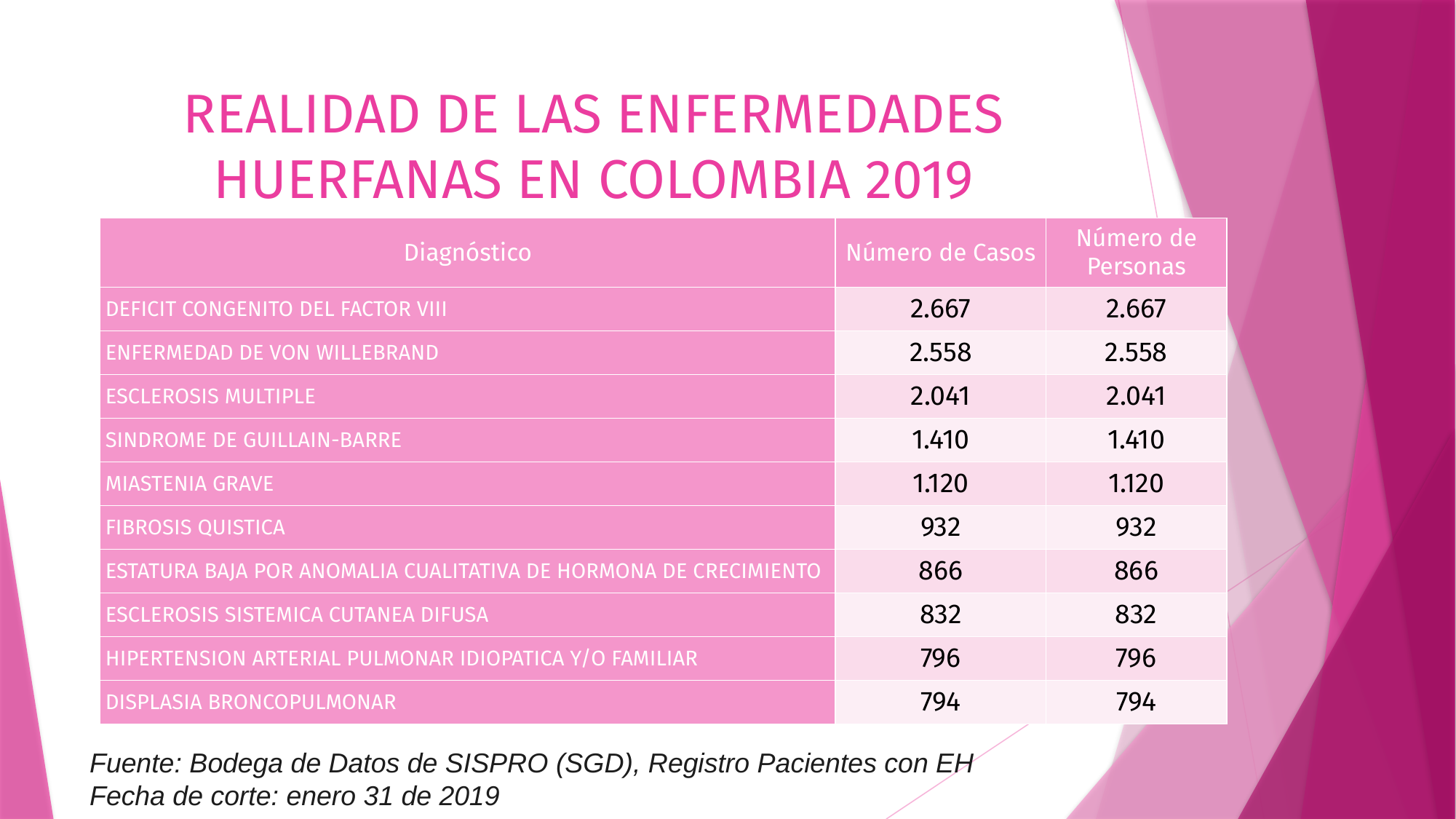

# REALIDAD DE LAS ENFERMEDADES HUERFANAS EN COLOMBIA 2019
| Diagnóstico | Número de Casos | Número de Personas |
| --- | --- | --- |
| DEFICIT CONGENITO DEL FACTOR VIII | 2.667 | 2.667 |
| ENFERMEDAD DE VON WILLEBRAND | 2.558 | 2.558 |
| ESCLEROSIS MULTIPLE | 2.041 | 2.041 |
| SINDROME DE GUILLAIN-BARRE | 1.410 | 1.410 |
| MIASTENIA GRAVE | 1.120 | 1.120 |
| FIBROSIS QUISTICA | 932 | 932 |
| ESTATURA BAJA POR ANOMALIA CUALITATIVA DE HORMONA DE CRECIMIENTO | 866 | 866 |
| ESCLEROSIS SISTEMICA CUTANEA DIFUSA | 832 | 832 |
| HIPERTENSION ARTERIAL PULMONAR IDIOPATICA Y/O FAMILIAR | 796 | 796 |
| DISPLASIA BRONCOPULMONAR | 794 | 794 |
Fuente: Bodega de Datos de SISPRO (SGD), Registro Pacientes con EH
Fecha de corte: enero 31 de 2019